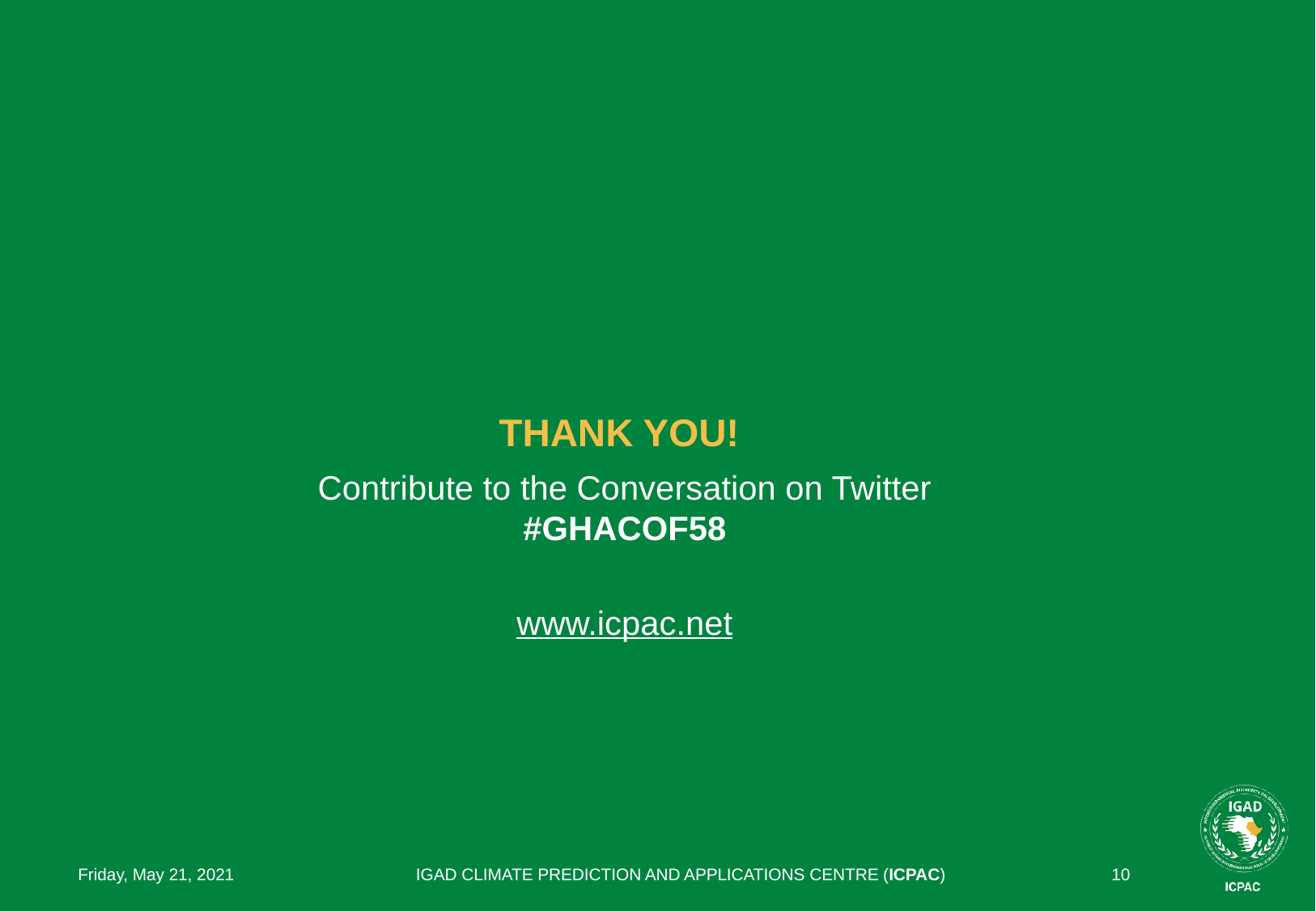

# Thank you!
Contribute to the Conversation on Twitter
#GHACOF58

www.icpac.net

IGAD CLIMATE PREDICTION AND APPLICATIONS CENTRE (ICPAC)
Friday, May 21, 2021
10